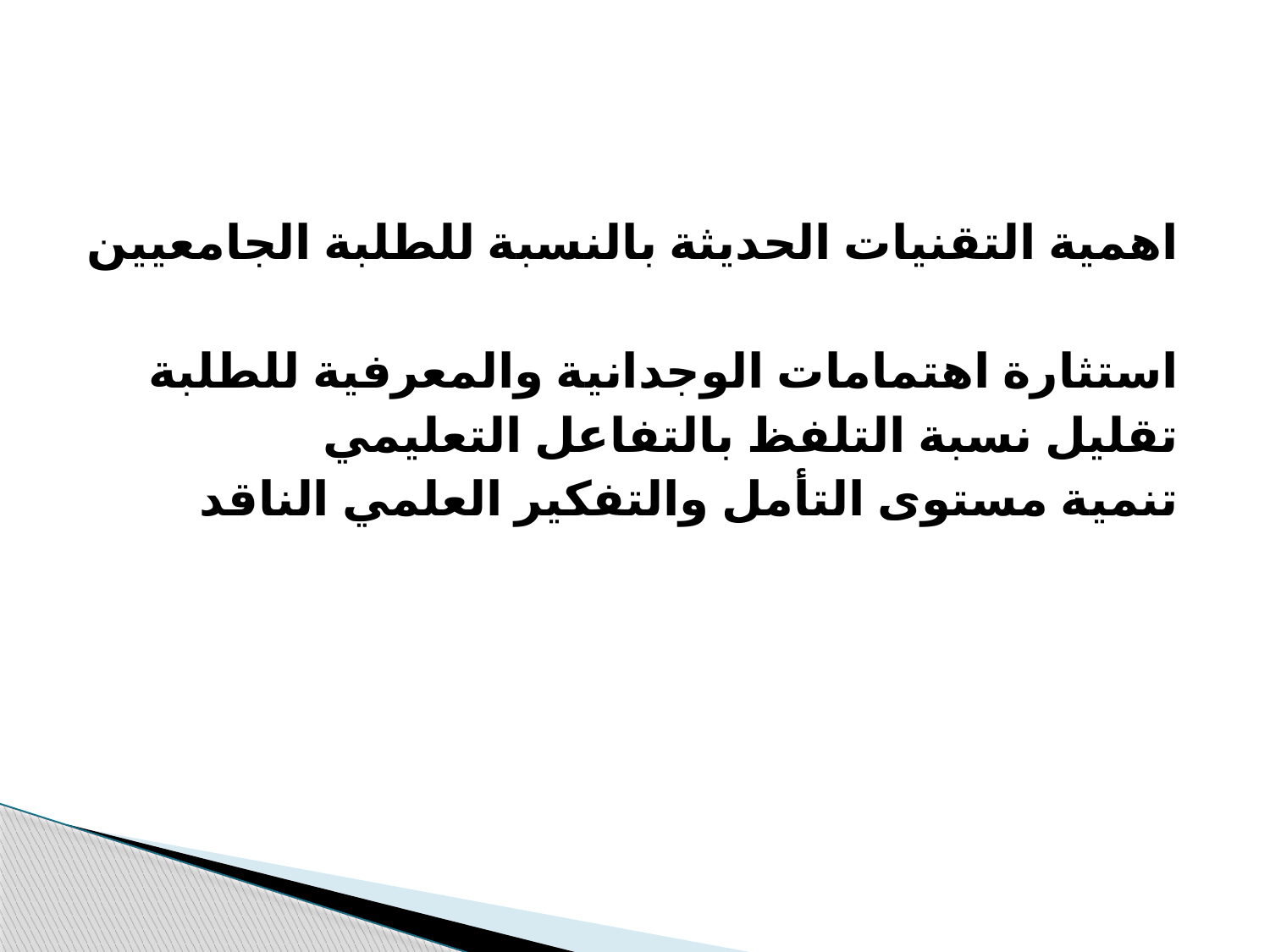

#
اهمية التقنيات الحديثة بالنسبة للطلبة الجامعيين

استثارة اهتمامات الوجدانية والمعرفية للطلبة
تقليل نسبة التلفظ بالتفاعل التعليمي
تنمية مستوى التأمل والتفكير العلمي الناقد